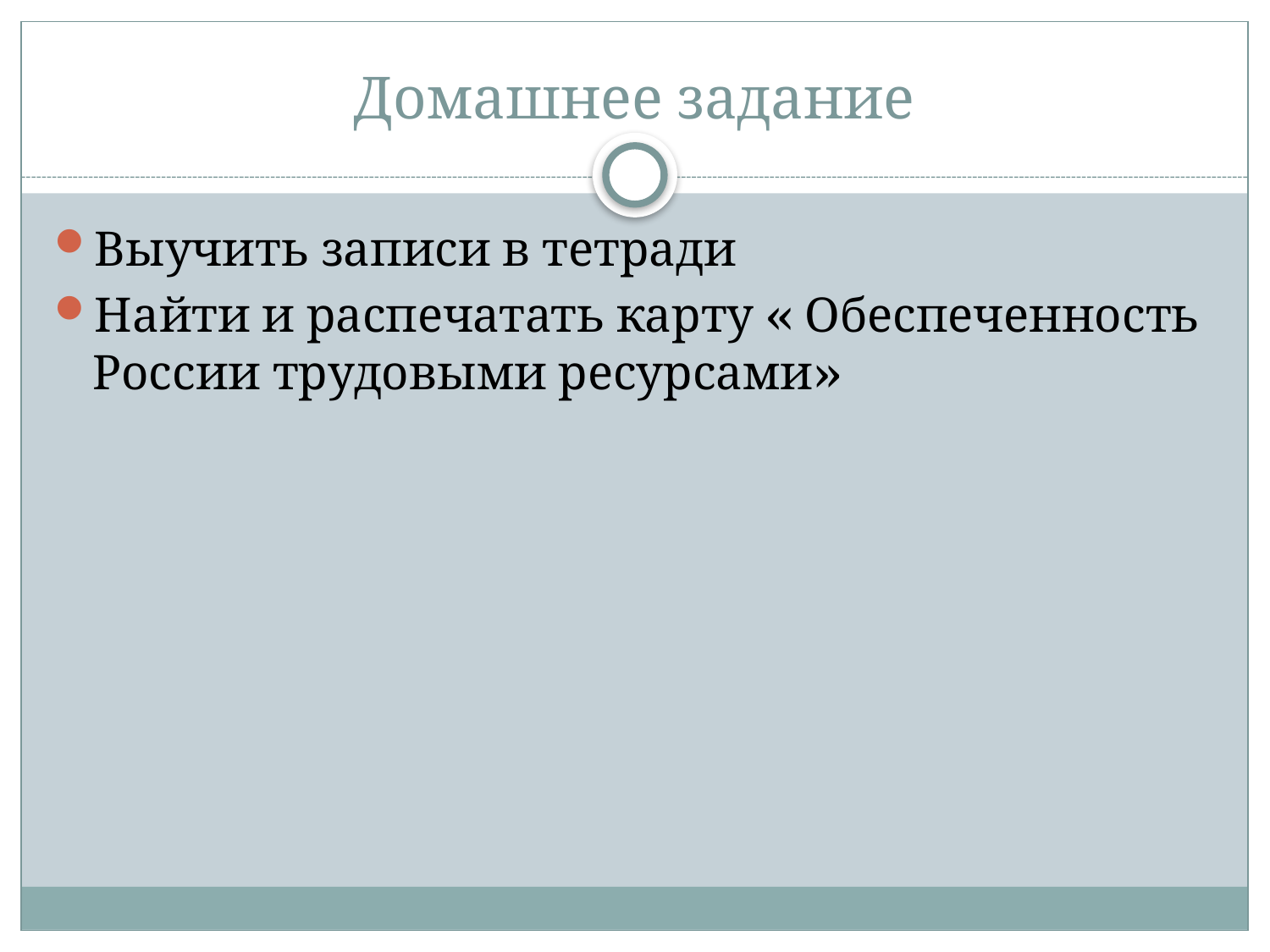

# Домашнее задание
Выучить записи в тетради
Найти и распечатать карту « Обеспеченность России трудовыми ресурсами»